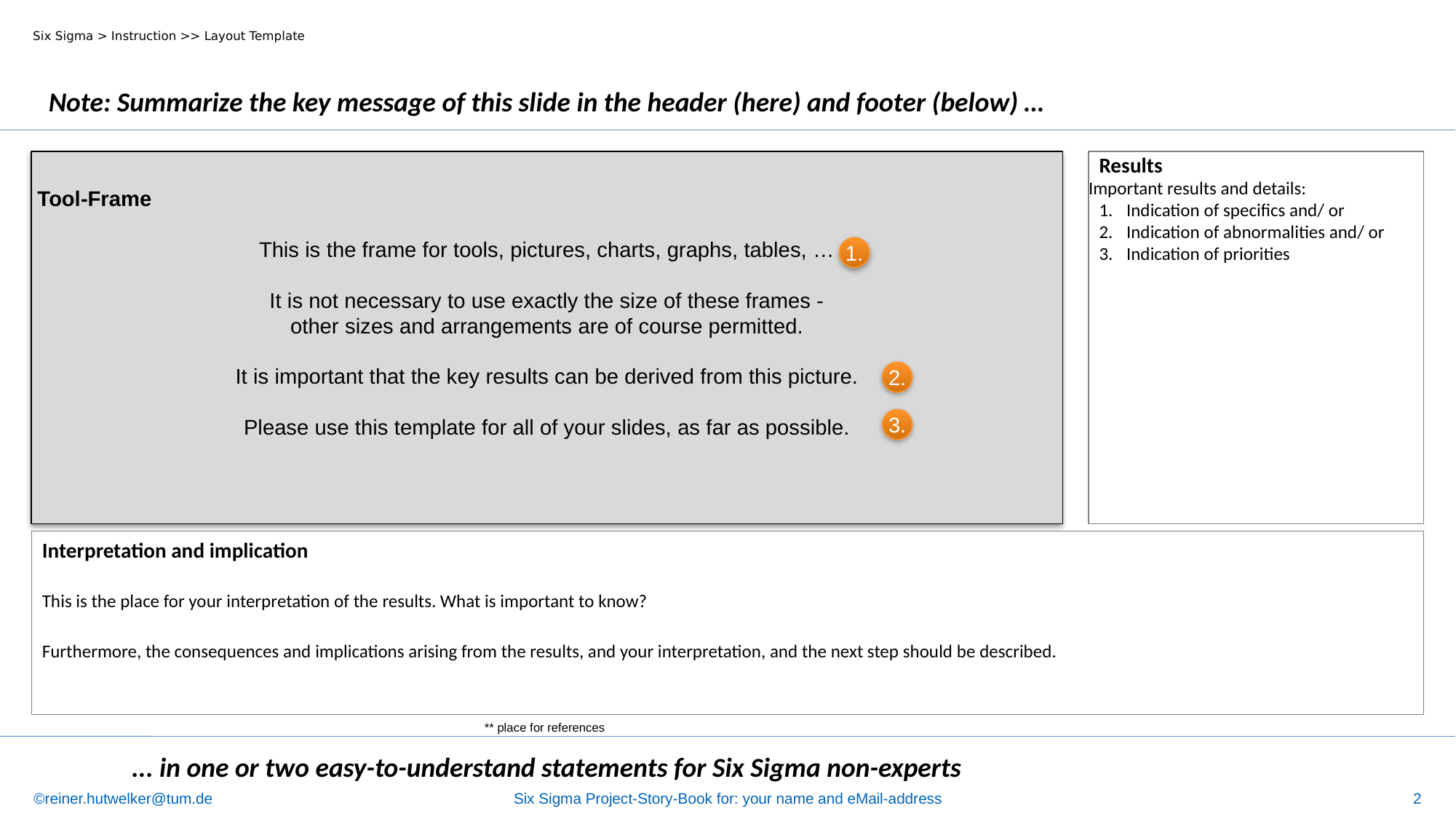

Six Sigma > Instruction >> Layout Template
# Note: Summarize the key message of this slide in the header (here) and footer (below) …
Results
Important results and details:
Indication of specifics and/ or
Indication of abnormalities and/ or
Indication of priorities

 Tool-Frame

This is the frame for tools, pictures, charts, graphs, tables, …

It is not necessary to use exactly the size of these frames -
other sizes and arrangements are of course permitted.

It is important that the key results can be derived from this picture.

Please use this template for all of your slides, as far as possible.

1.
2.
3.
Interpretation and implication

This is the place for your interpretation of the results. What is important to know?

Furthermore, the consequences and implications arising from the results, and your interpretation, and the next step should be described.
** place for references
... in one or two easy-to-understand statements for Six Sigma non-experts